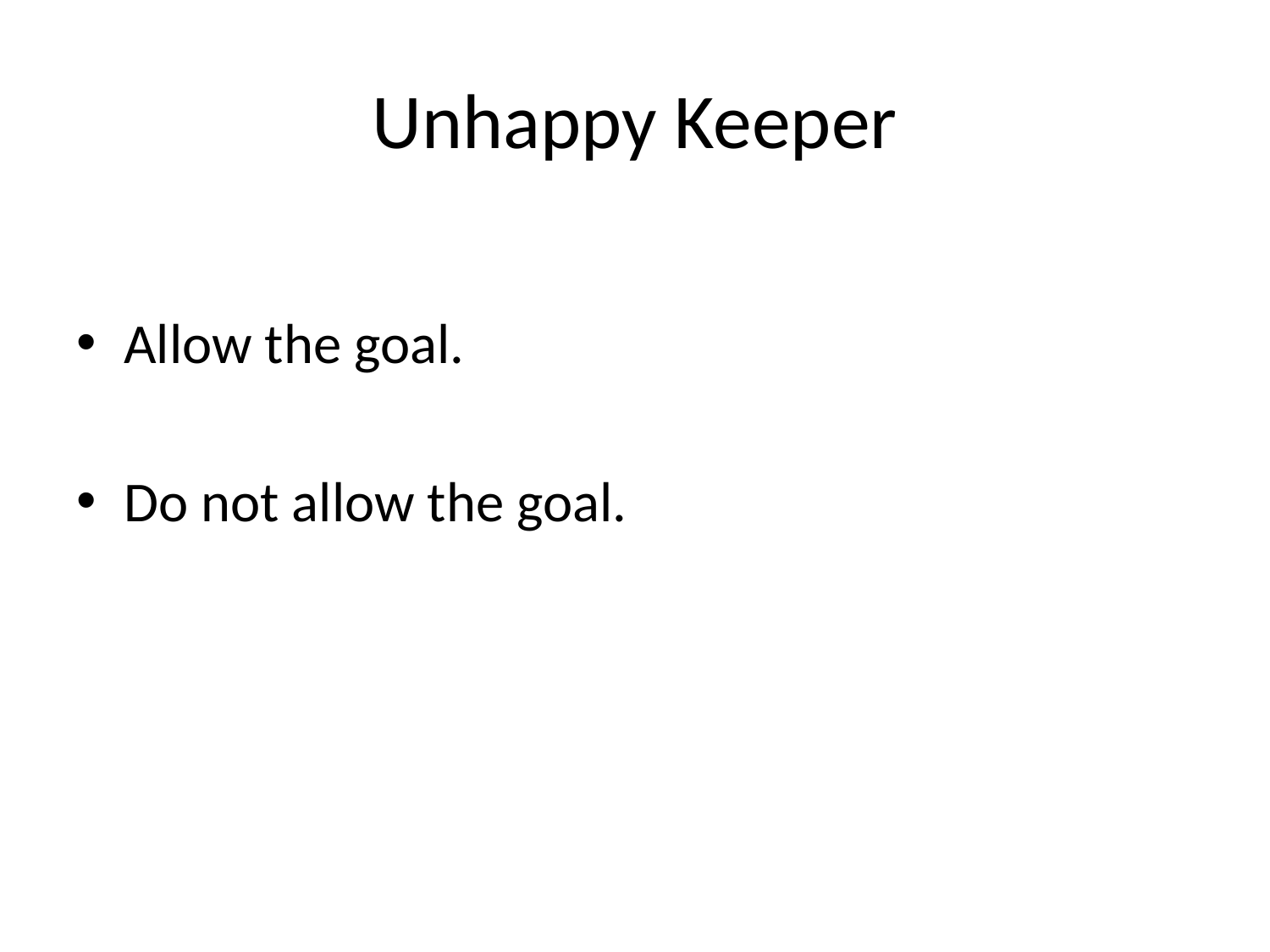

# Unhappy Keeper

Allow the goal.

Do not allow the goal.